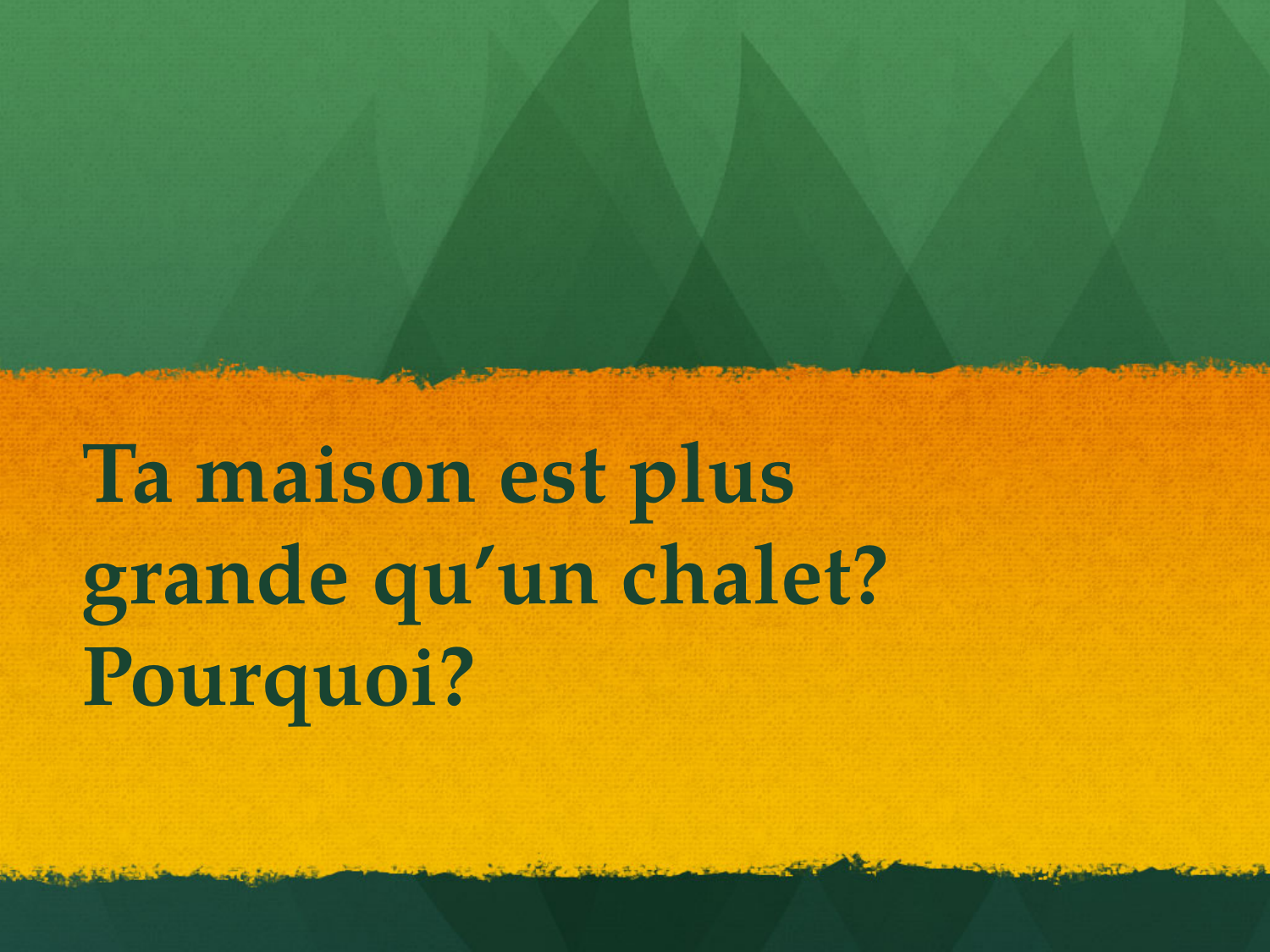

# Ta maison est plus grande qu’un chalet?  Pourquoi?